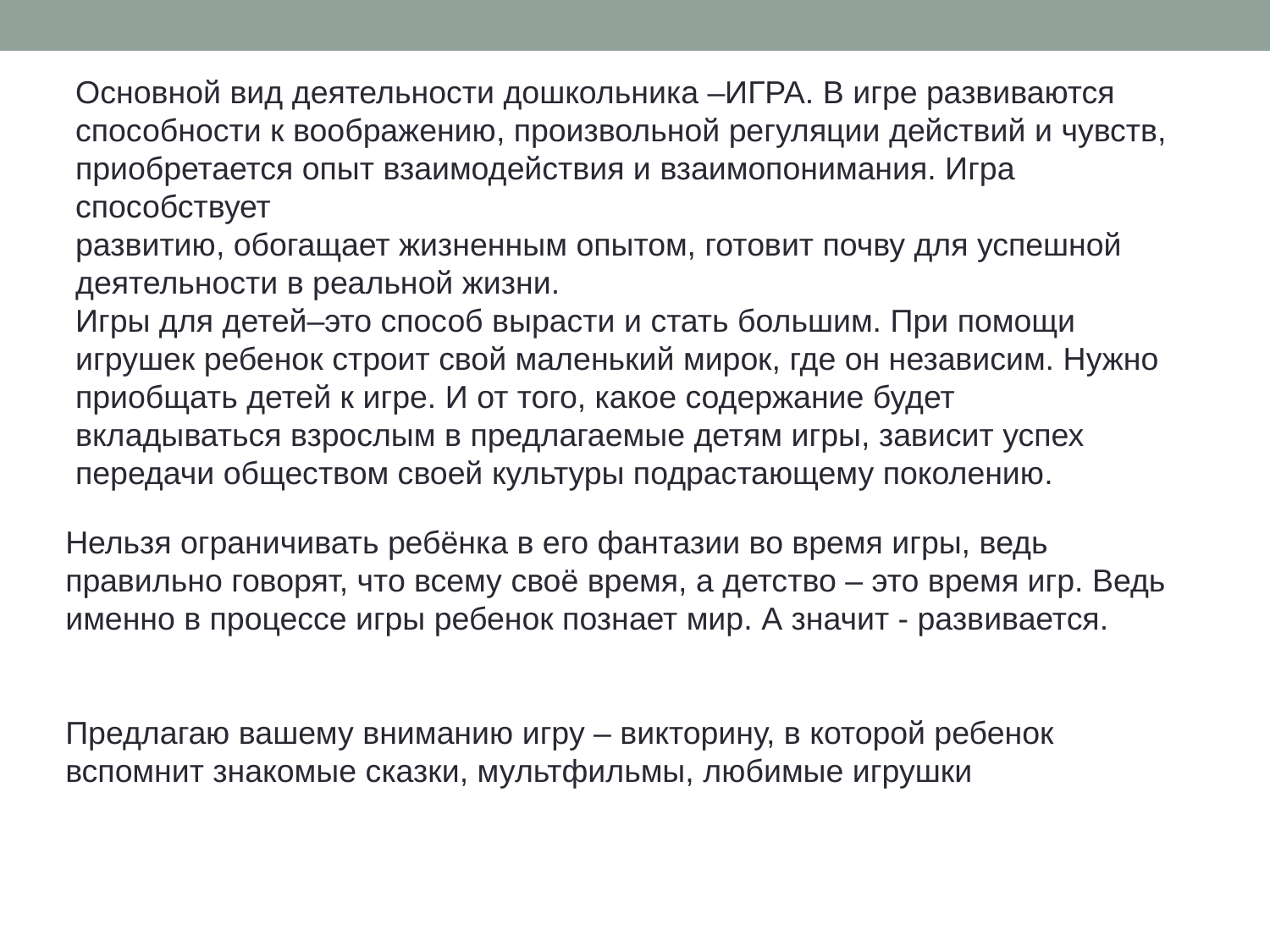

Основной вид деятельности дошкольника –ИГРА. В игре развиваются
способности к воображению, произвольной регуляции действий и чувств, приобретается опыт взаимодействия и взаимопонимания. Игра способствует
развитию, обогащает жизненным опытом, готовит почву для успешной деятельности в реальной жизни.
Игры для детей–это способ вырасти и стать большим. При помощи игрушек ребенок строит свой маленький мирок, где он независим. Нужно приобщать детей к игре. И от того, какое содержание будет вкладываться взрослым в предлагаемые детям игры, зависит успех передачи обществом своей культуры подрастающему поколению.
Нельзя ограничивать ребёнка в его фантазии во время игры, ведь правильно говорят, что всему своё время, а детство – это время игр. Ведь именно в процессе игры ребенок познает мир. А значит - развивается.

Предлагаю вашему вниманию игру – викторину, в которой ребенок вспомнит знакомые сказки, мультфильмы, любимые игрушки